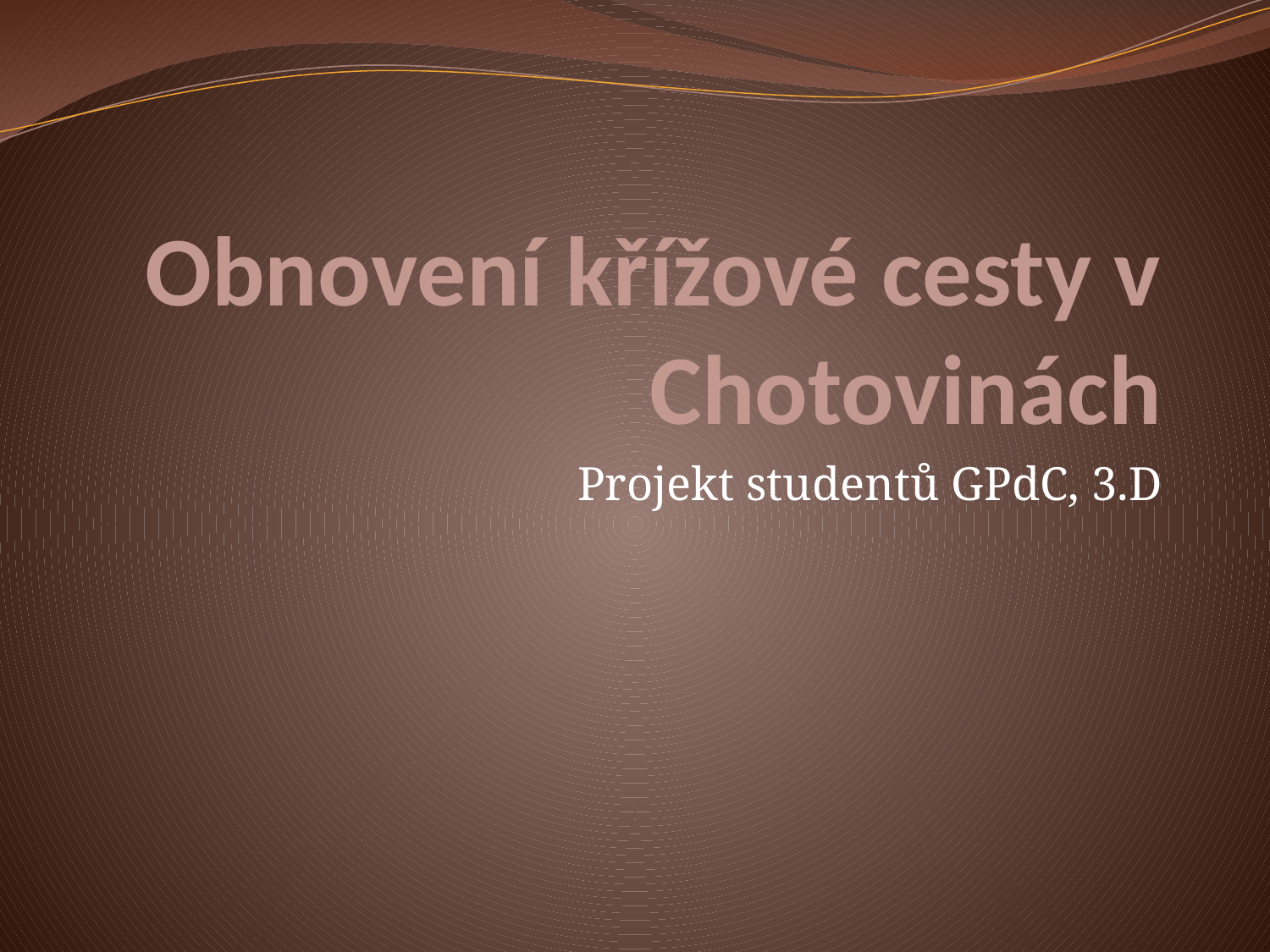

# Obnovení křížové cesty v Chotovinách
Projekt studentů GPdC, 3.D